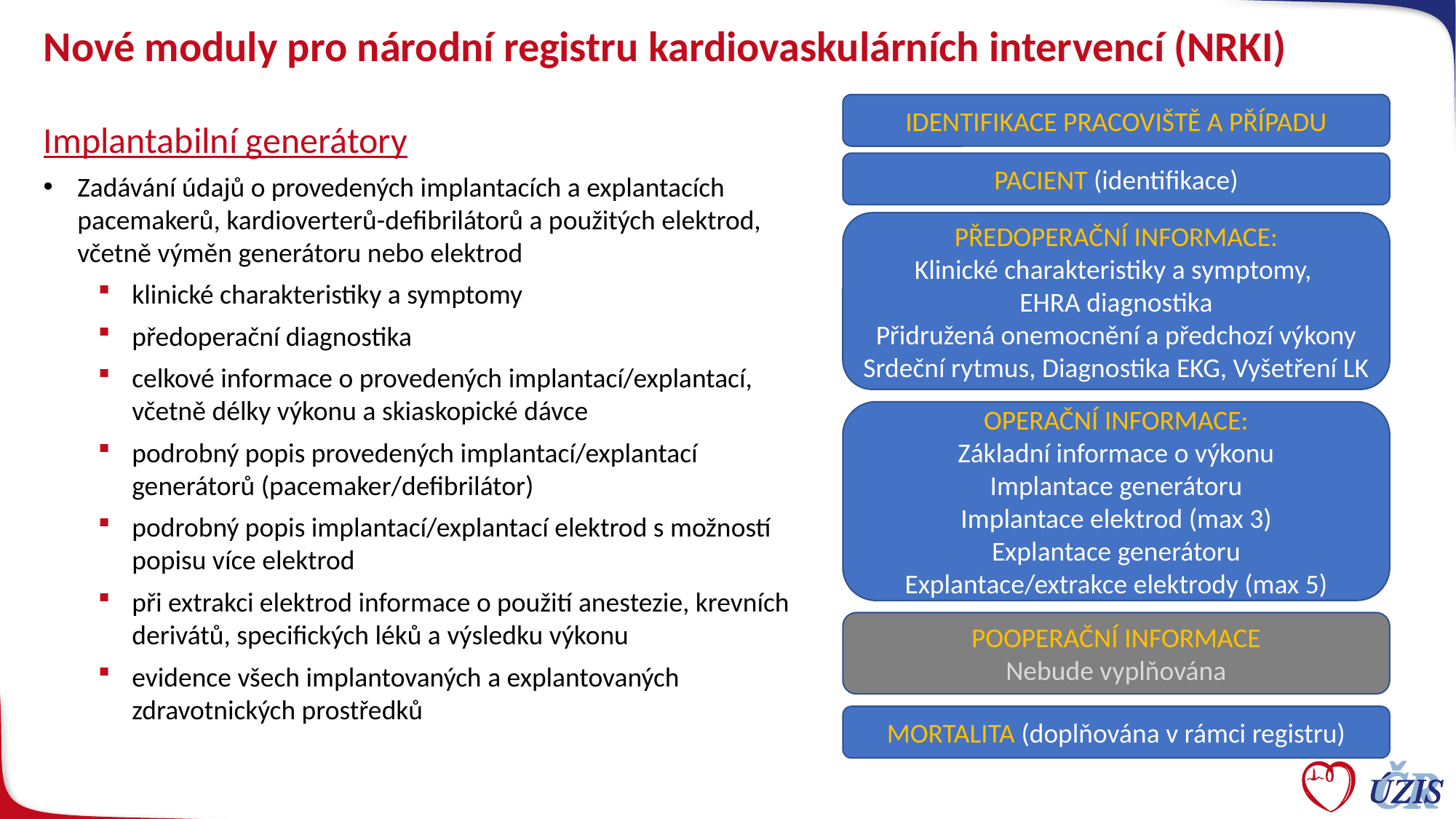

# Nové moduly pro národní registru kardiovaskulárních intervencí (NRKI)
Identifikace pracoviště a případu
Implantabilní generátory
Zadávání údajů o provedených implantacích a explantacích pacemakerů, kardioverterů-defibrilátorů a použitých elektrod, včetně výměn generátoru nebo elektrod
klinické charakteristiky a symptomy
předoperační diagnostika
celkové informace o provedených implantací/explantací, včetně délky výkonu a skiaskopické dávce
podrobný popis provedených implantací/explantací generátorů (pacemaker/defibrilátor)
podrobný popis implantací/explantací elektrod s možností popisu více elektrod
při extrakci elektrod informace o použití anestezie, krevních derivátů, specifických léků a výsledku výkonu
evidence všech implantovaných a explantovaných zdravotnických prostředků
Pacient (identifikace)
Předoperační informace:
Klinické charakteristiky a symptomy,
EHRA diagnostika
Přidružená onemocnění a předchozí výkony
Srdeční rytmus, Diagnostika EKG, Vyšetření LK
operační informace:
Základní informace o výkonu
Implantace generátoru
Implantace elektrod (max 3)
Explantace generátoru
Explantace/extrakce elektrody (max 5)
Pooperační informace
Nebude vyplňována
Mortalita (doplňována v rámci registru)